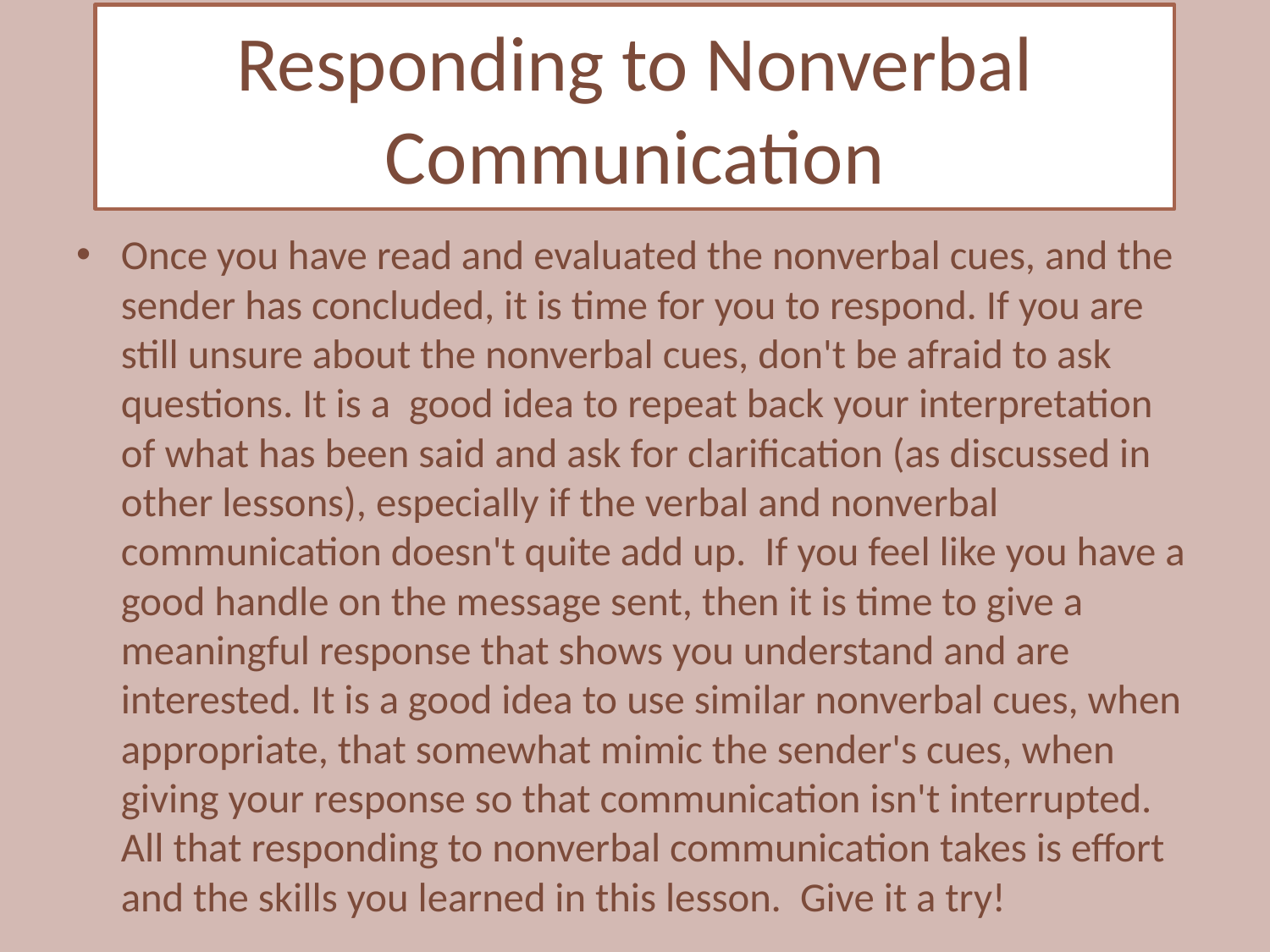

Responding to Nonverbal Communication
Once you have read and evaluated the nonverbal cues, and the sender has concluded, it is time for you to respond. If you are still unsure about the nonverbal cues, don't be afraid to ask questions. It is a  good idea to repeat back your interpretation of what has been said and ask for clarification (as discussed in other lessons), especially if the verbal and nonverbal communication doesn't quite add up.  If you feel like you have a good handle on the message sent, then it is time to give a meaningful response that shows you understand and are interested. It is a good idea to use similar nonverbal cues, when appropriate, that somewhat mimic the sender's cues, when giving your response so that communication isn't interrupted. All that responding to nonverbal communication takes is effort and the skills you learned in this lesson.  Give it a try!